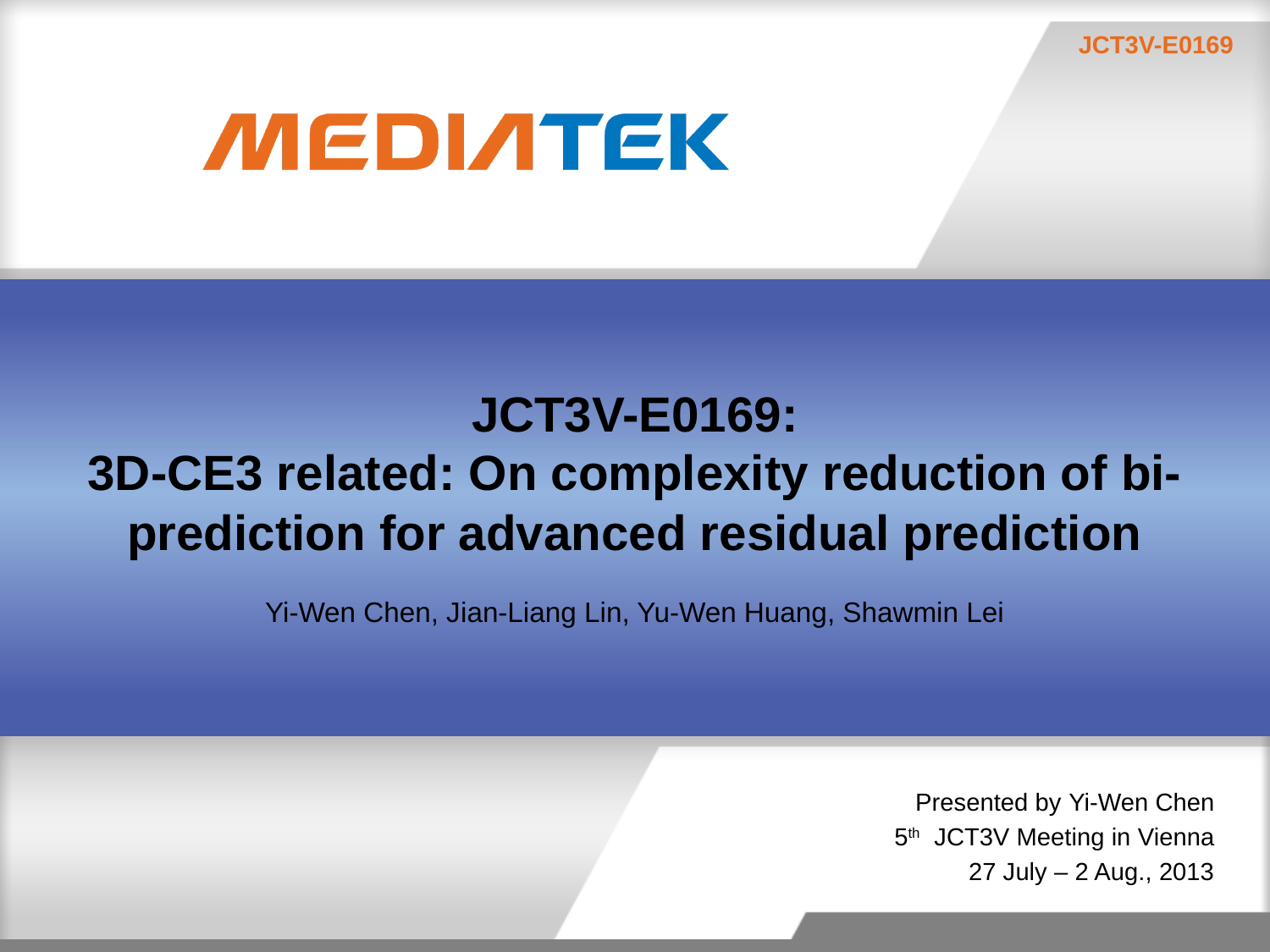

# JCT3V-E0169: 3D-CE3 related: On complexity reduction of bi-prediction for advanced residual prediction
Yi-Wen Chen, Jian-Liang Lin, Yu-Wen Huang, Shawmin Lei
Presented by Yi-Wen Chen
5th  JCT3V Meeting in Vienna
27 July – 2 Aug., 2013